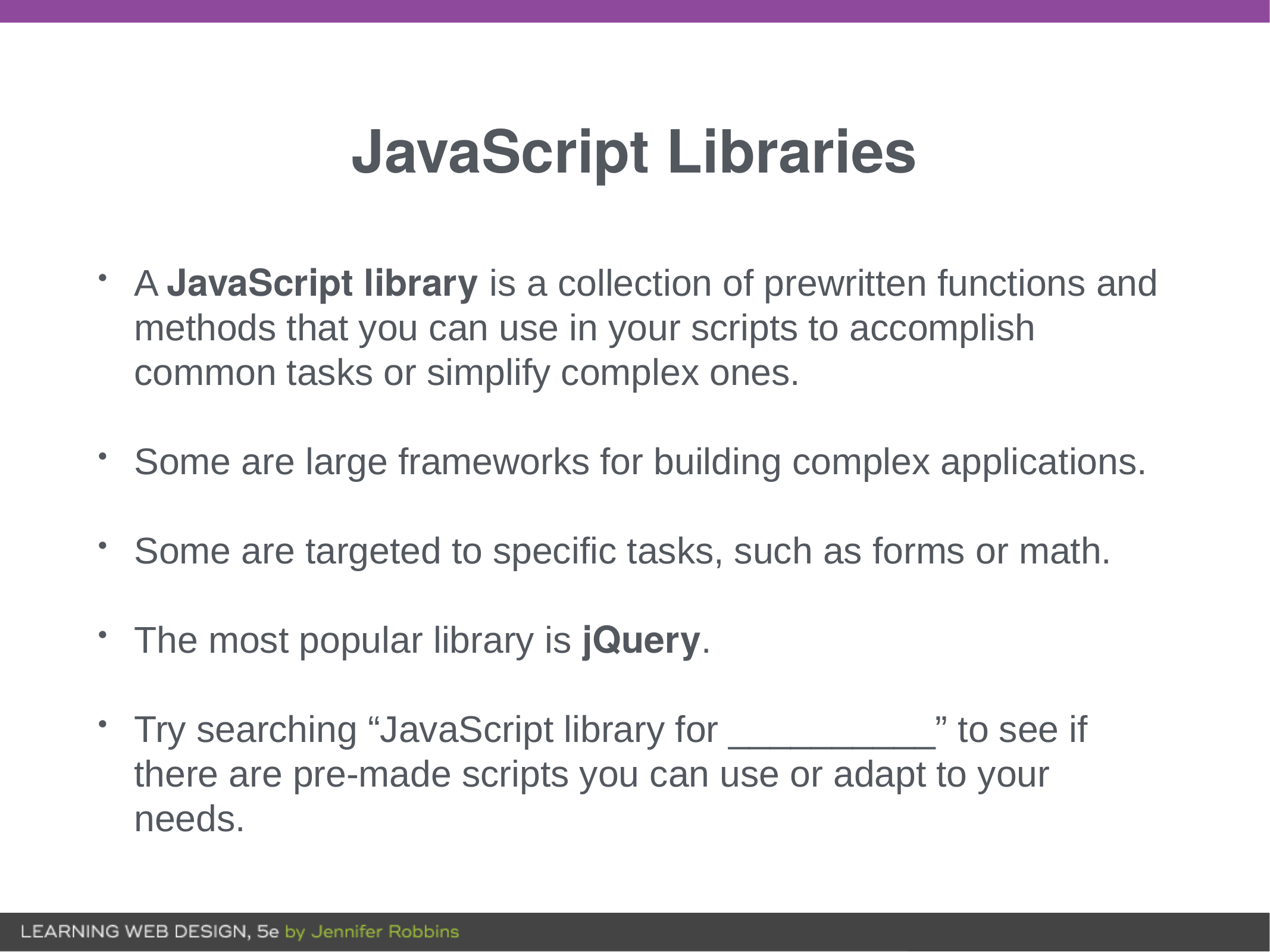

# JavaScript Libraries
A JavaScript library is a collection of prewritten functions and methods that you can use in your scripts to accomplish common tasks or simplify complex ones.
Some are large frameworks for building complex applications.
Some are targeted to specific tasks, such as forms or math.
The most popular library is jQuery.
Try searching “JavaScript library for __________” to see if there are pre-made scripts you can use or adapt to your needs.